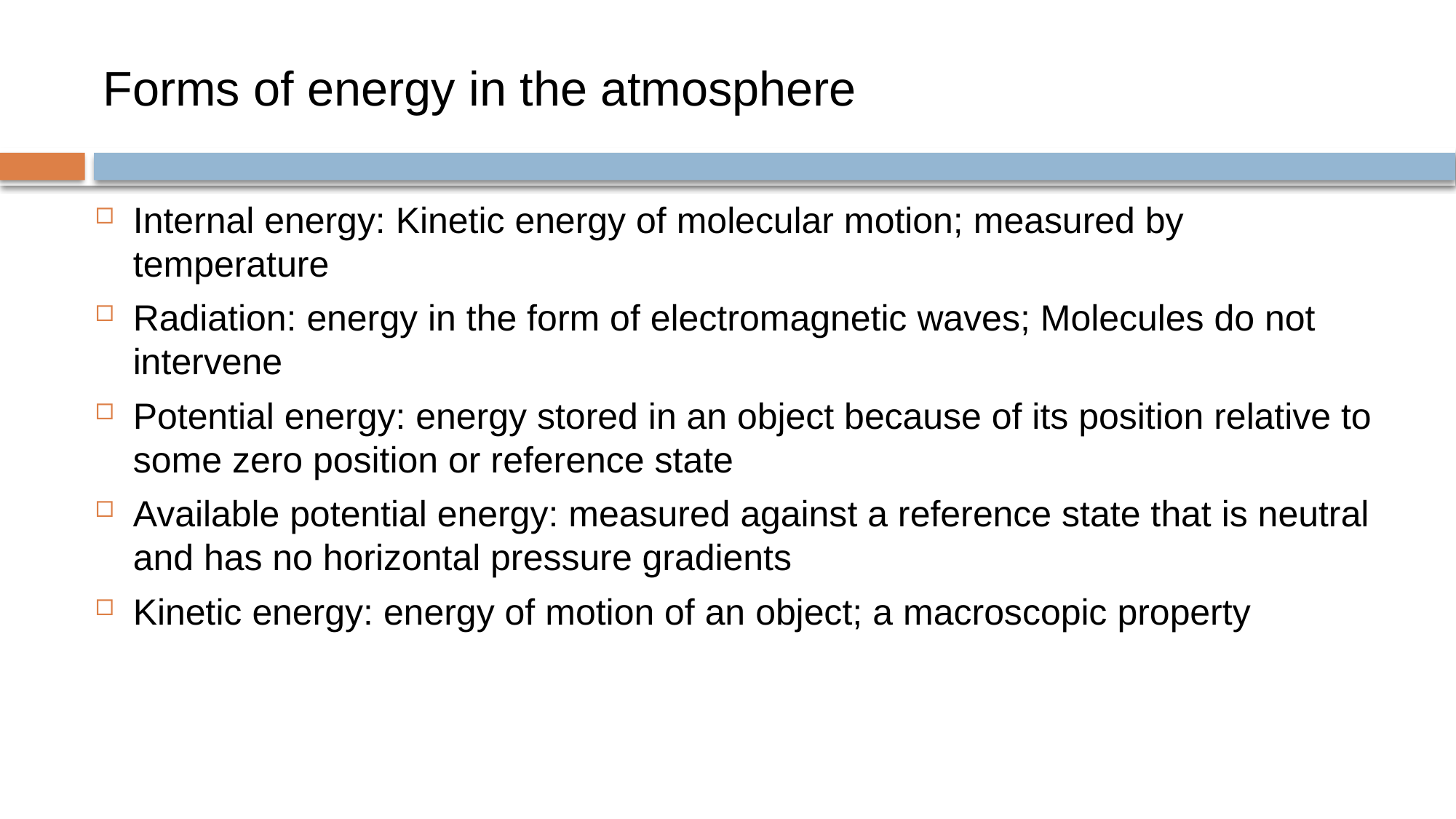

# Forms of energy in the atmosphere
Internal energy: Kinetic energy of molecular motion; measured by temperature
Radiation: energy in the form of electromagnetic waves; Molecules do not intervene
Potential energy: energy stored in an object because of its position relative to some zero position or reference state
Available potential energy: measured against a reference state that is neutral and has no horizontal pressure gradients
Kinetic energy: energy of motion of an object; a macroscopic property